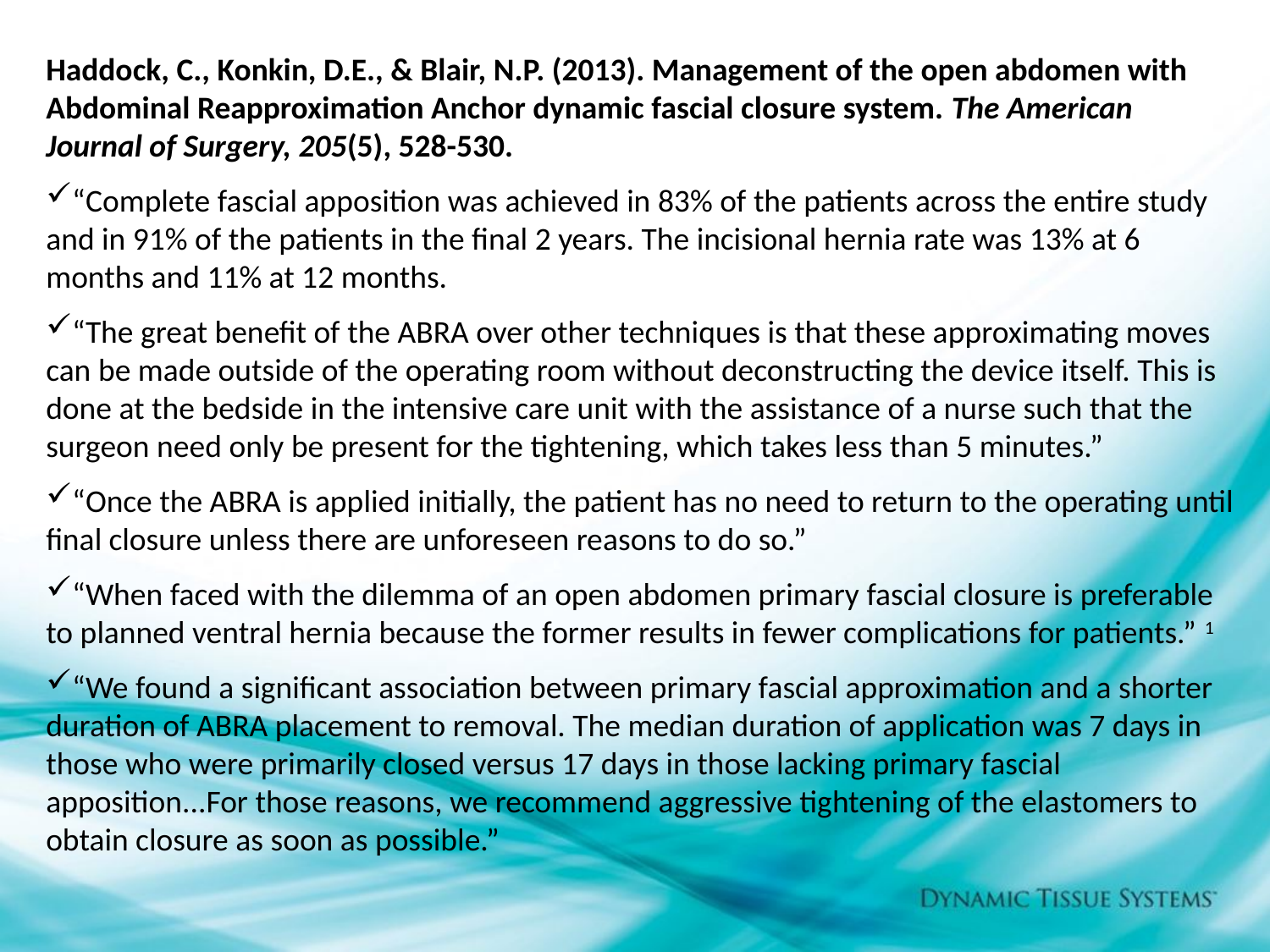

Haddock, C., Konkin, D.E., & Blair, N.P. (2013). Management of the open abdomen with Abdominal Reapproximation Anchor dynamic fascial closure system. The American Journal of Surgery, 205(5), 528-530.

“Complete fascial apposition was achieved in 83% of the patients across the entire study and in 91% of the patients in the final 2 years. The incisional hernia rate was 13% at 6 months and 11% at 12 months.

“The great benefit of the ABRA over other techniques is that these approximating moves can be made outside of the operating room without deconstructing the device itself. This is done at the bedside in the intensive care unit with the assistance of a nurse such that the surgeon need only be present for the tightening, which takes less than 5 minutes.”

“Once the ABRA is applied initially, the patient has no need to return to the operating until final closure unless there are unforeseen reasons to do so.”

“When faced with the dilemma of an open abdomen primary fascial closure is preferable to planned ventral hernia because the former results in fewer complications for patients.” 1

“We found a significant association between primary fascial approximation and a shorter duration of ABRA placement to removal. The median duration of application was 7 days in those who were primarily closed versus 17 days in those lacking primary fascial apposition...For those reasons, we recommend aggressive tightening of the elastomers to obtain closure as soon as possible.”